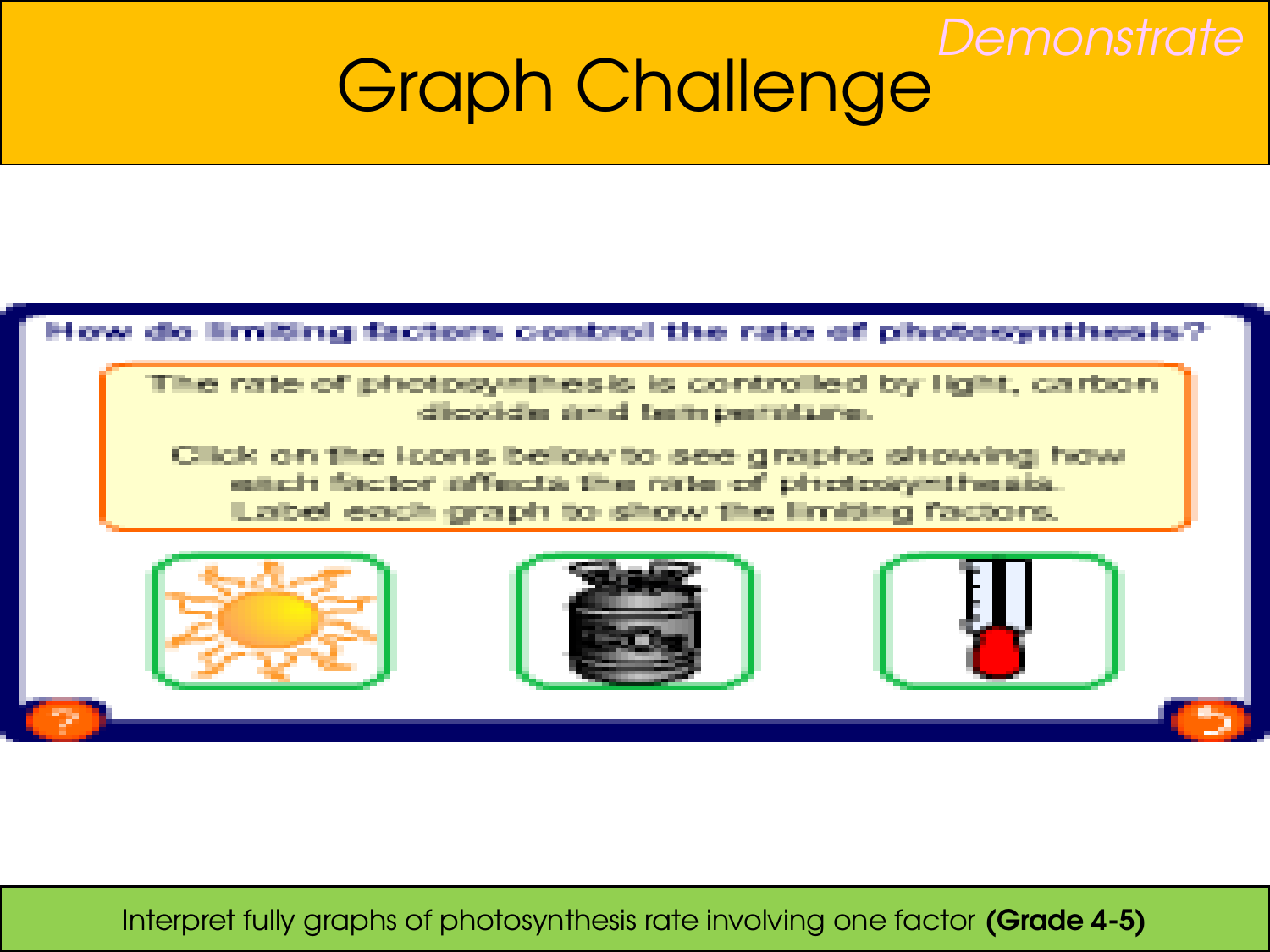

# Graph Challenge
Demonstrate
Interpret fully graphs of photosynthesis rate involving one factor (Grade 4-5)